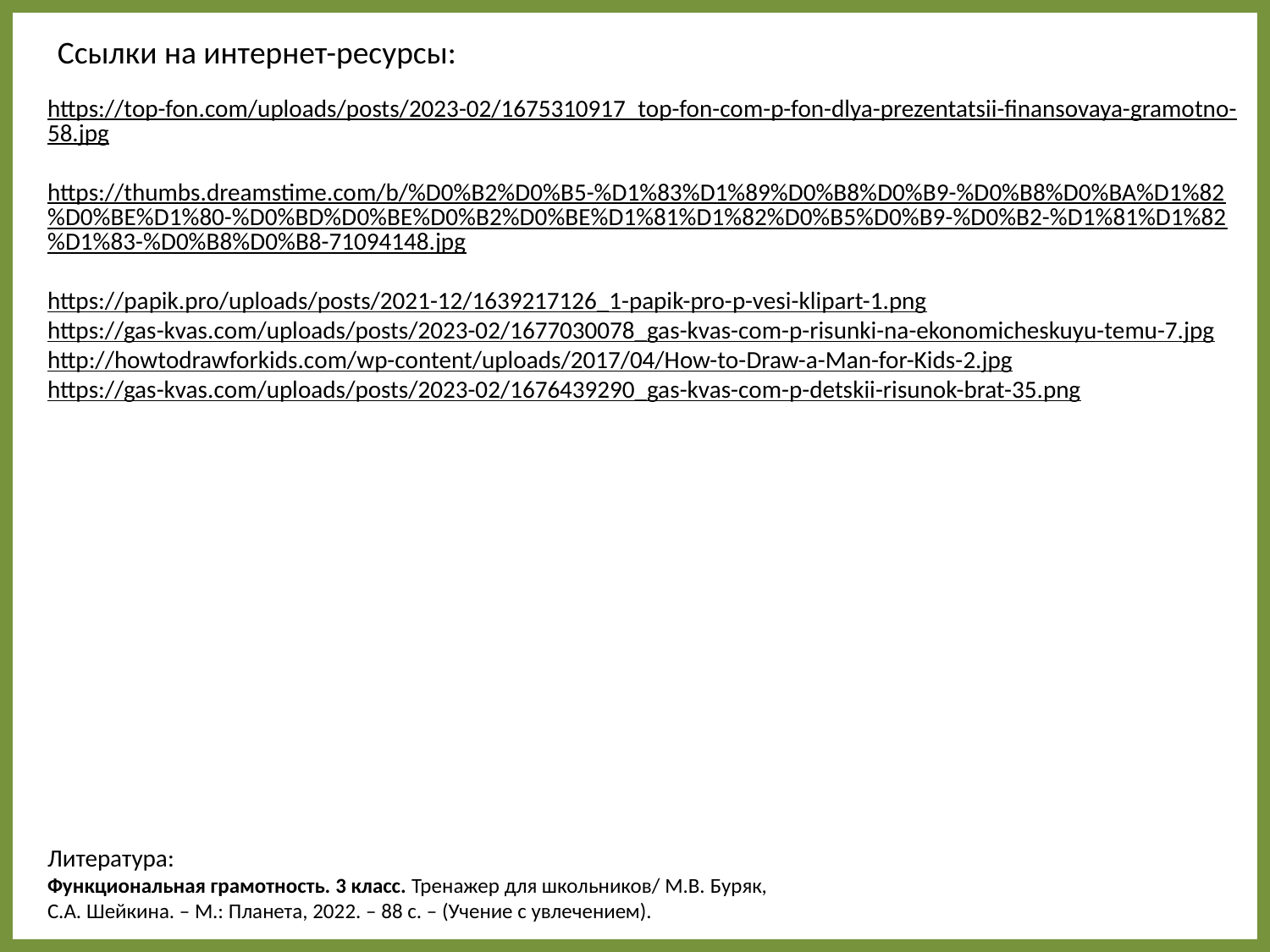

Ссылки на интернет-ресурсы:
https://top-fon.com/uploads/posts/2023-02/1675310917_top-fon-com-p-fon-dlya-prezentatsii-finansovaya-gramotno-58.jpg
https://thumbs.dreamstime.com/b/%D0%B2%D0%B5-%D1%83%D1%89%D0%B8%D0%B9-%D0%B8%D0%BA%D1%82%D0%BE%D1%80-%D0%BD%D0%BE%D0%B2%D0%BE%D1%81%D1%82%D0%B5%D0%B9-%D0%B2-%D1%81%D1%82%D1%83-%D0%B8%D0%B8-71094148.jpg
https://papik.pro/uploads/posts/2021-12/1639217126_1-papik-pro-p-vesi-klipart-1.png
https://gas-kvas.com/uploads/posts/2023-02/1677030078_gas-kvas-com-p-risunki-na-ekonomicheskuyu-temu-7.jpg
http://howtodrawforkids.com/wp-content/uploads/2017/04/How-to-Draw-a-Man-for-Kids-2.jpg
https://gas-kvas.com/uploads/posts/2023-02/1676439290_gas-kvas-com-p-detskii-risunok-brat-35.png
Литература:
Функциональная грамотность. 3 класс. Тренажер для школьников/ М.В. Буряк, С.А. Шейкина. – М.: Планета, 2022. – 88 с. – (Учение с увлечением).